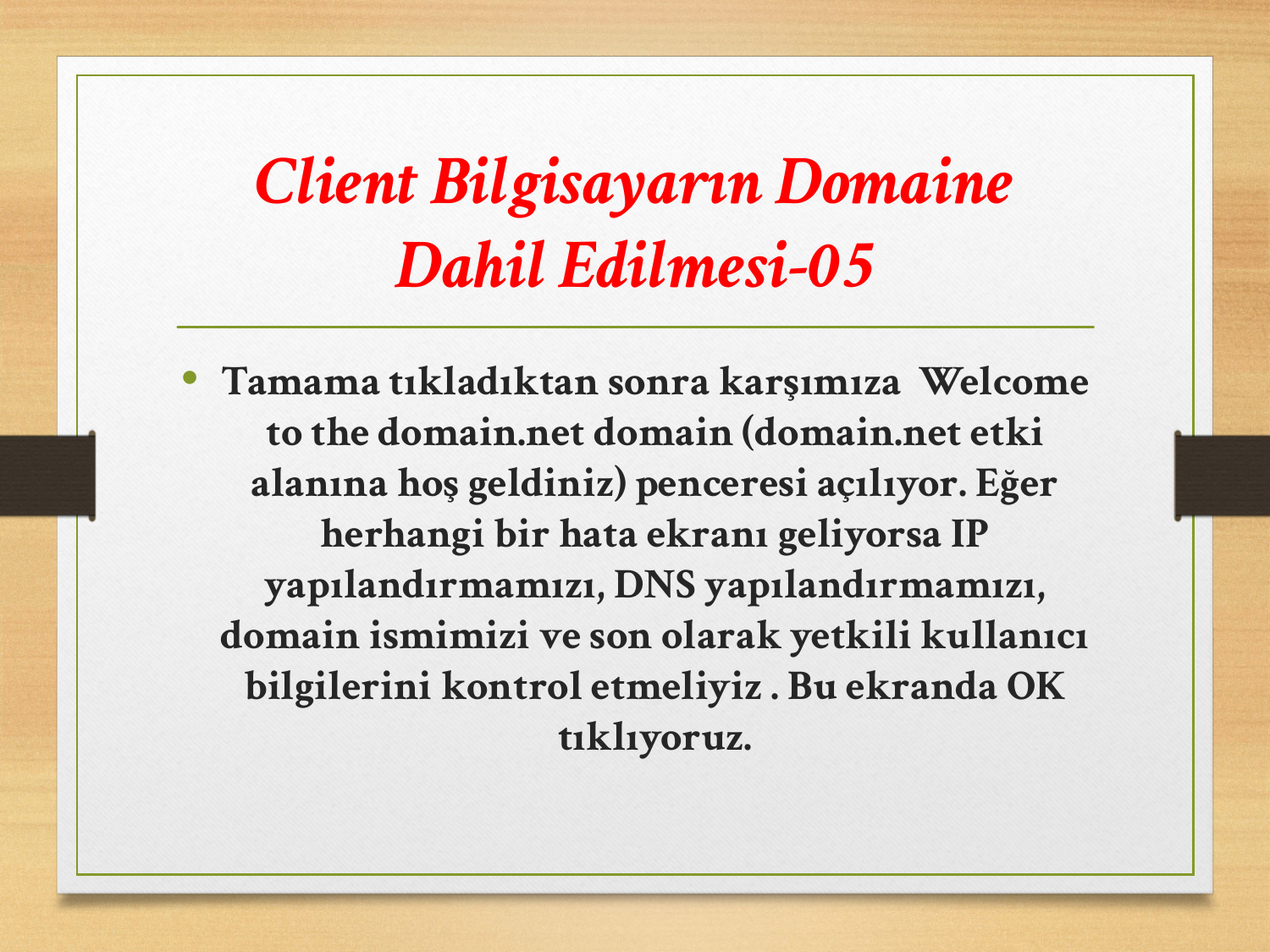

# Client Bilgisayarın Domaine Dahil Edilmesi-05
Tamama tıkladıktan sonra karşımıza  Welcome to the domain.net domain (domain.net etki alanına hoş geldiniz) penceresi açılıyor. Eğer herhangi bir hata ekranı geliyorsa IP yapılandırmamızı, DNS yapılandırmamızı, domain ismimizi ve son olarak yetkili kullanıcı bilgilerini kontrol etmeliyiz . Bu ekranda OK tıklıyoruz.